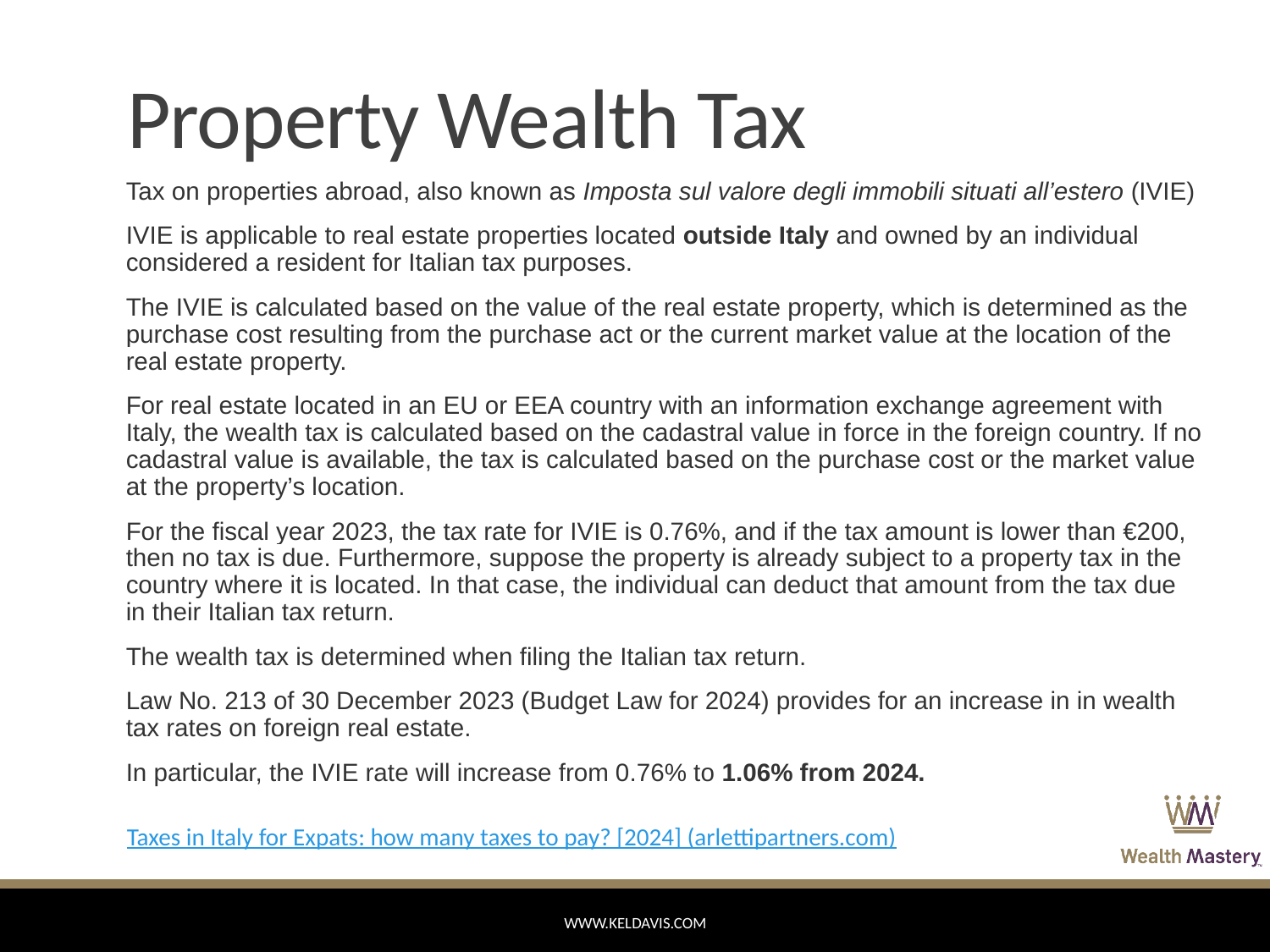

# Property Wealth Tax
Tax on properties abroad, also known as Imposta sul valore degli immobili situati all’estero (IVIE)
IVIE is applicable to real estate properties located outside Italy and owned by an individual considered a resident for Italian tax purposes.
The IVIE is calculated based on the value of the real estate property, which is determined as the purchase cost resulting from the purchase act or the current market value at the location of the real estate property.
For real estate located in an EU or EEA country with an information exchange agreement with Italy, the wealth tax is calculated based on the cadastral value in force in the foreign country. If no cadastral value is available, the tax is calculated based on the purchase cost or the market value at the property’s location.
For the fiscal year 2023, the tax rate for IVIE is 0.76%, and if the tax amount is lower than €200, then no tax is due. Furthermore, suppose the property is already subject to a property tax in the country where it is located. In that case, the individual can deduct that amount from the tax due in their Italian tax return.
The wealth tax is determined when filing the Italian tax return.
Law No. 213 of 30 December 2023 (Budget Law for 2024) provides for an increase in in wealth tax rates on foreign real estate.
In particular, the IVIE rate will increase from 0.76% to 1.06% from 2024.
Taxes in Italy for Expats: how many taxes to pay? [2024] (arlettipartners.com)
www.keldavis.com